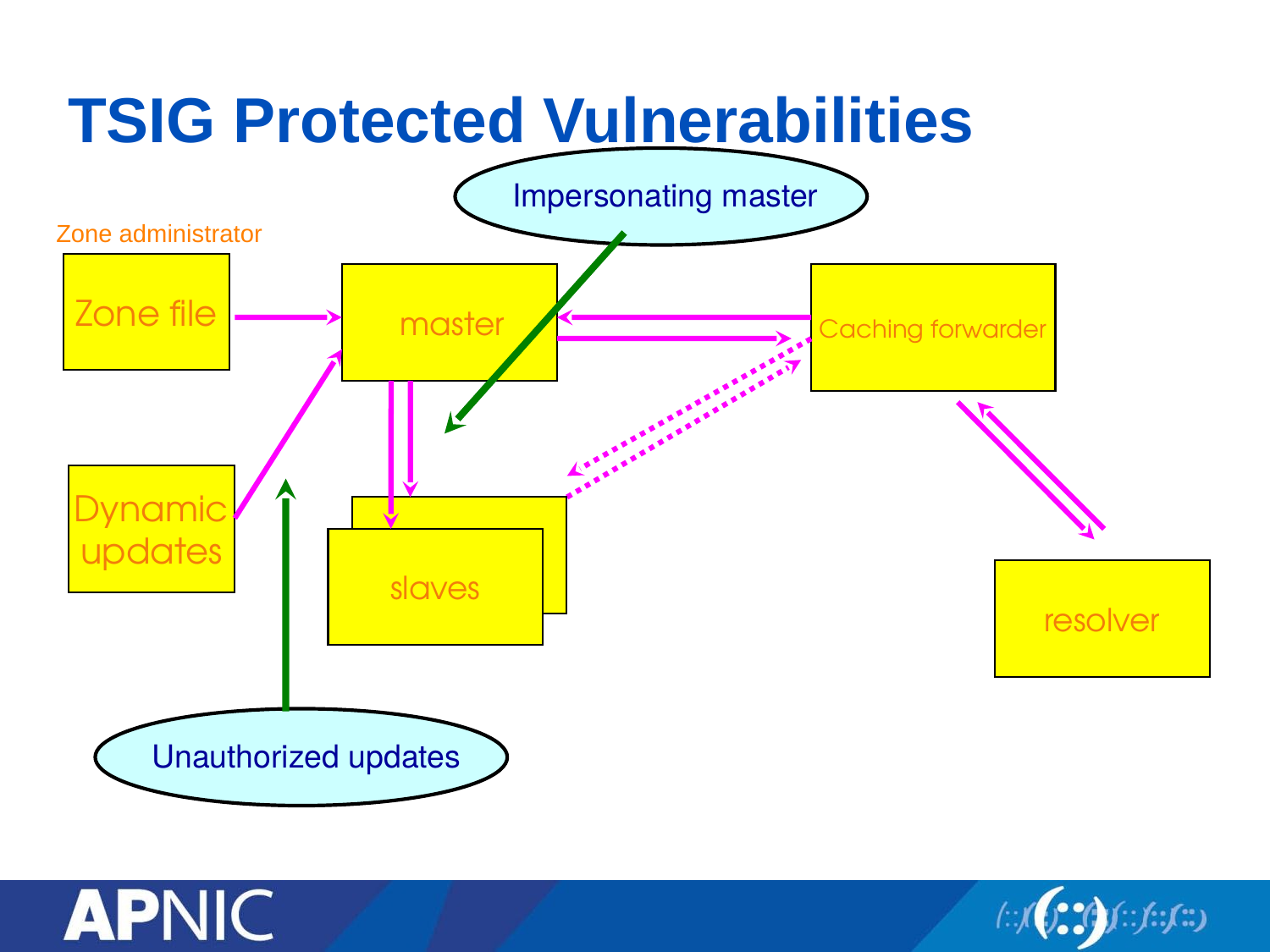

# TSIG Protected Vulnerabilities

Impersonating master

Zone administrator
Zone file

master
Caching forwarder

Dynamic
updates

Unauthorized updates

slaves
resolver